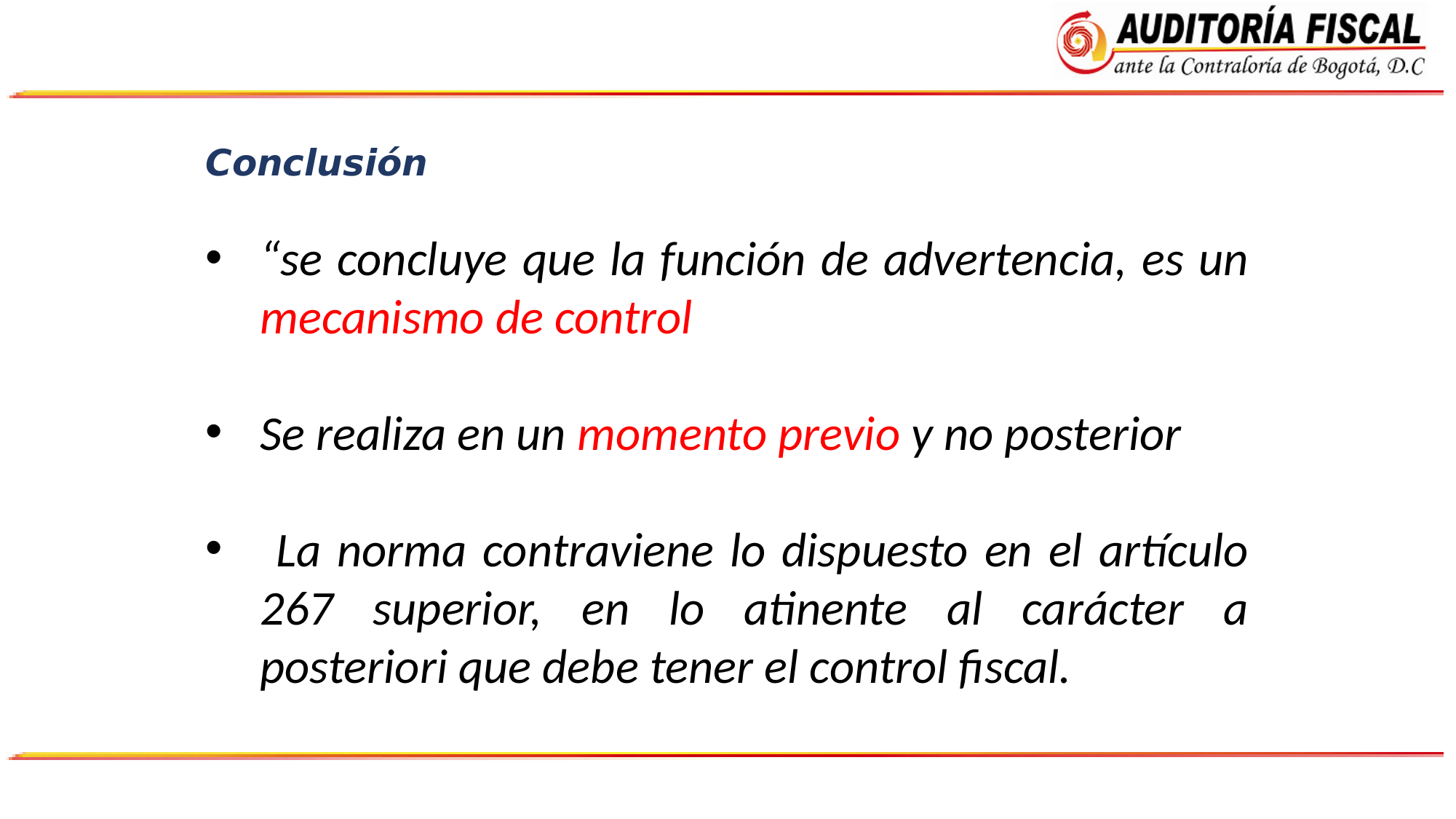

Conclusión

“se concluye que la función de advertencia, es un mecanismo de control

Se realiza en un momento previo y no posterior

 La norma contraviene lo dispuesto en el artículo 267 superior, en lo atinente al carácter a posteriori que debe tener el control fiscal.

Total Procesos
5.045